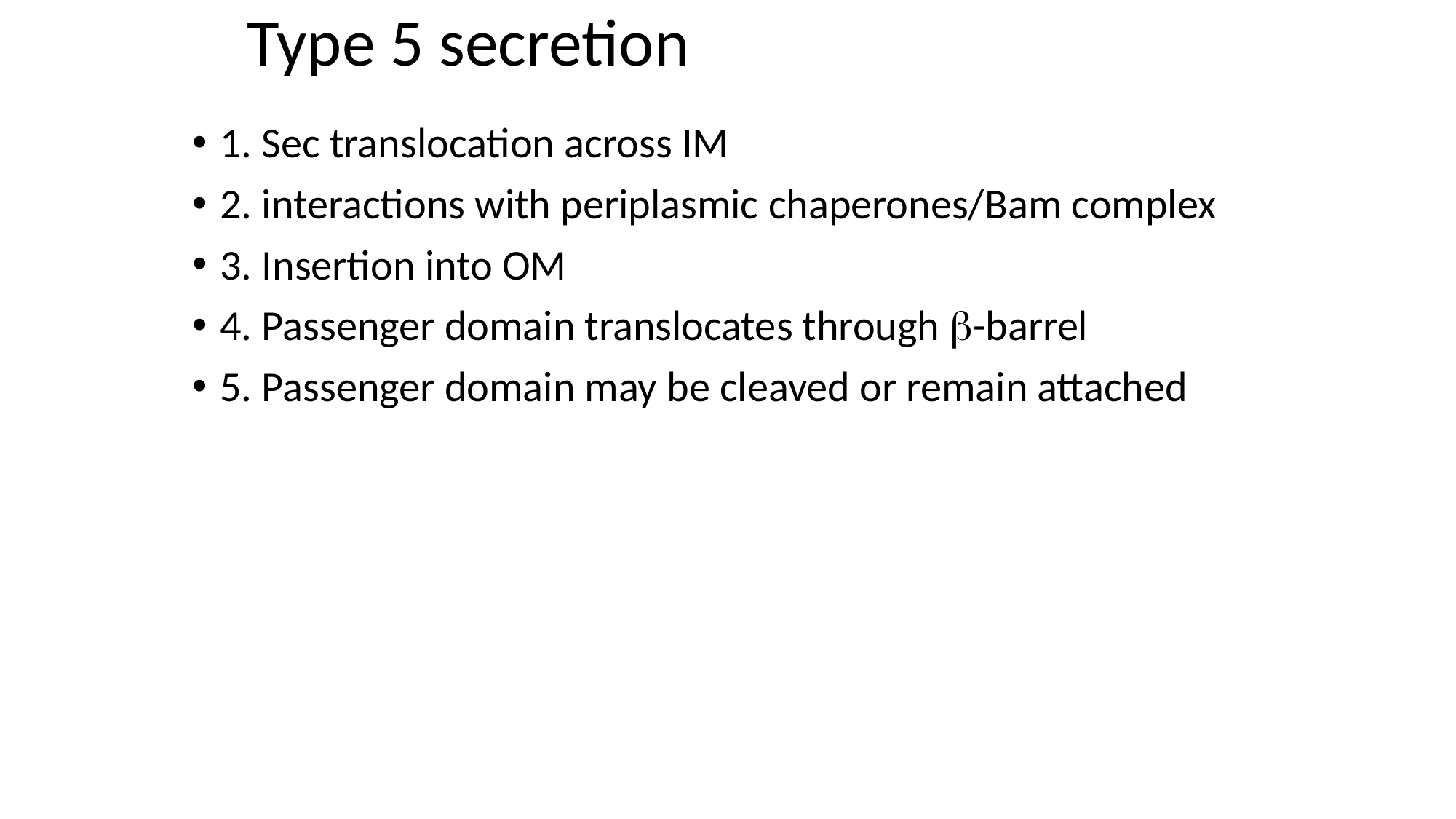

# Type 5 secretion
1. Sec translocation across IM
2. interactions with periplasmic chaperones/Bam complex
3. Insertion into OM
4. Passenger domain translocates through β-barrel
5. Passenger domain may be cleaved or remain attached